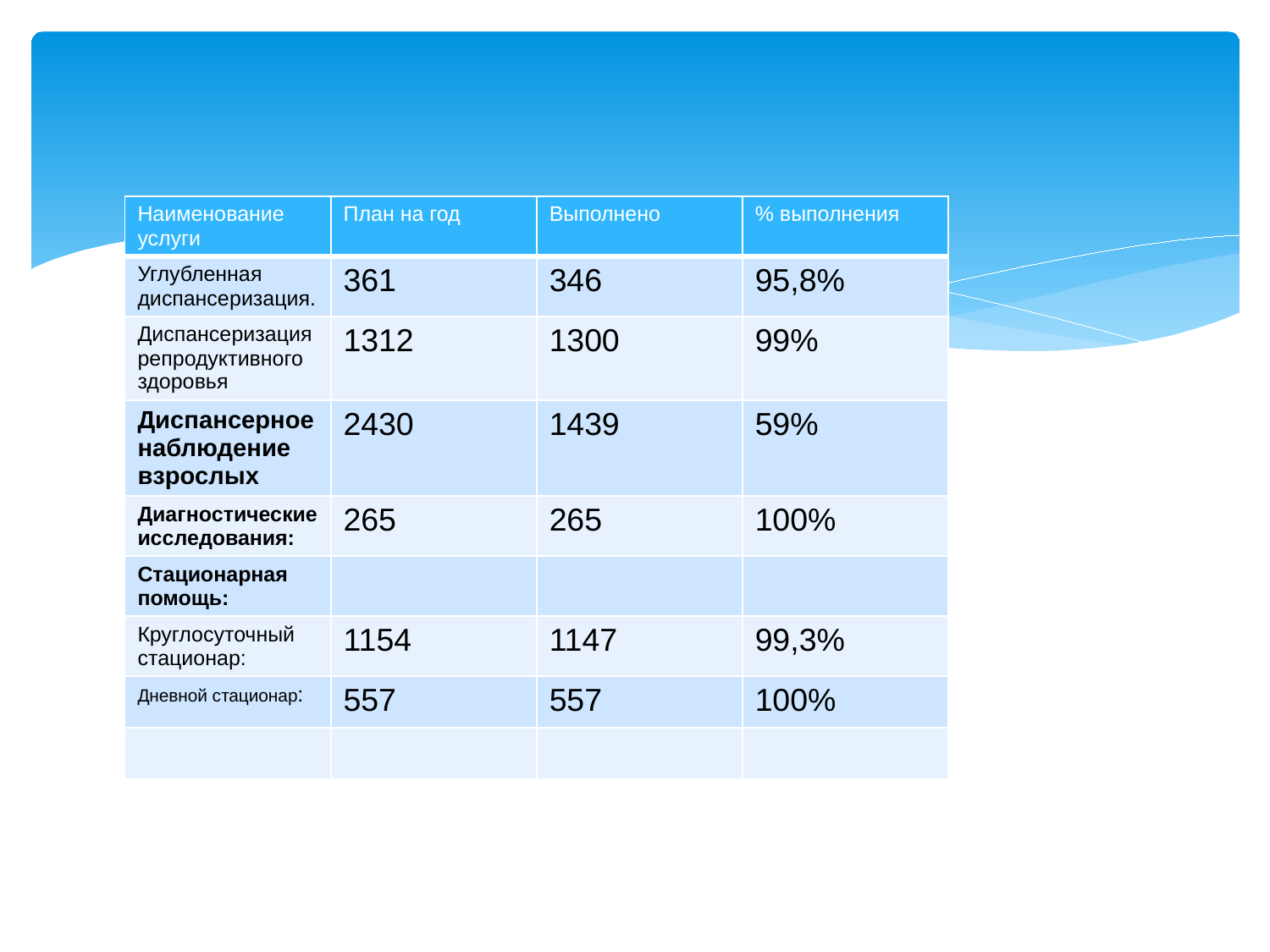

| Наименование услуги | План на год | Выполнено | % выполнения |
| --- | --- | --- | --- |
| Углубленная диспансеризация. | 361 | 346 | 95,8% |
| Диспансеризация репродуктивного здоровья | 1312 | 1300 | 99% |
| Диспансерное наблюдение взрослых | 2430 | 1439 | 59% |
| Диагностические исследования: | 265 | 265 | 100% |
| Стационарная помощь: |  |  |  |
| Круглосуточный стационар: | 1154 | 1147 | 99,3% |
| Дневной стационар: | 557 | 557 | 100% |
|  |  |  |  |